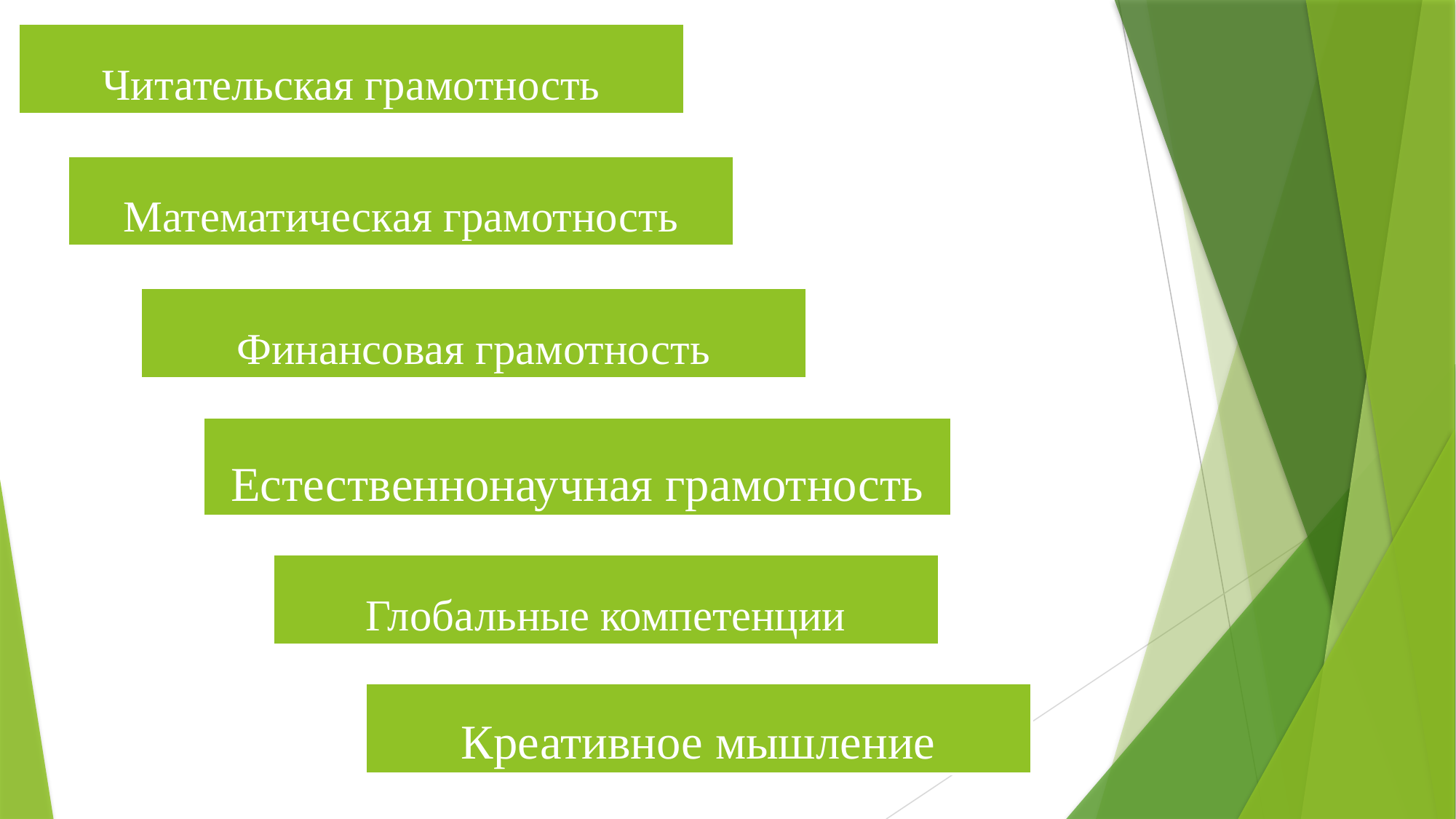

# Читательская грамотность
Математическая грамотность
Финансовая грамотность
Естественнонаучная грамотность
Глобальные компетенции
Креативное мышление